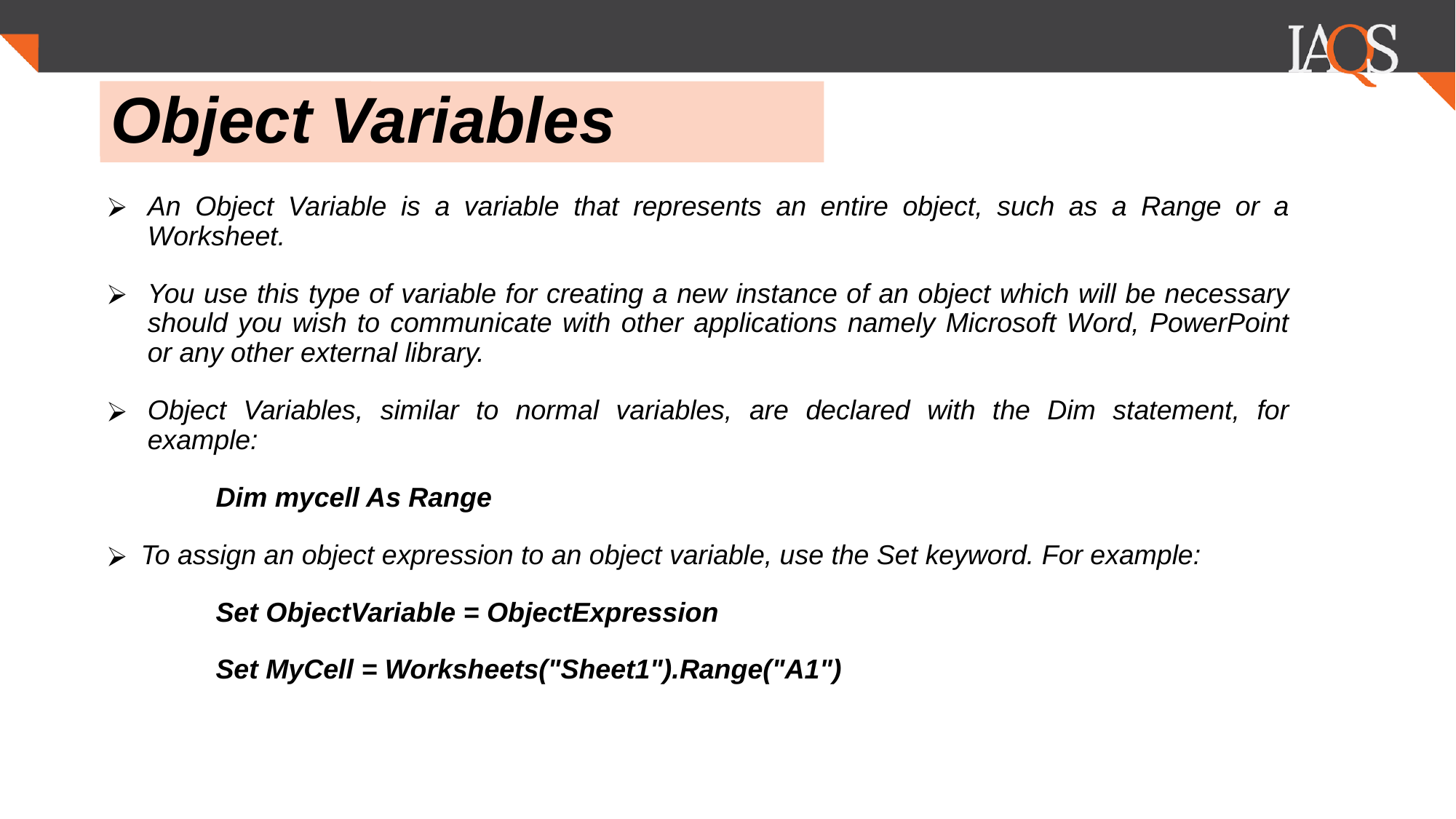

.

# Object Variables
An Object Variable is a variable that represents an entire object, such as a Range or a Worksheet.
You use this type of variable for creating a new instance of an object which will be necessary should you wish to communicate with other applications namely Microsoft Word, PowerPoint or any other external library.
Object Variables, similar to normal variables, are declared with the Dim statement, for example:
	Dim mycell As Range
To assign an object expression to an object variable, use the Set keyword. For example:
	Set ObjectVariable = ObjectExpression
	Set MyCell = Worksheets("Sheet1").Range("A1")